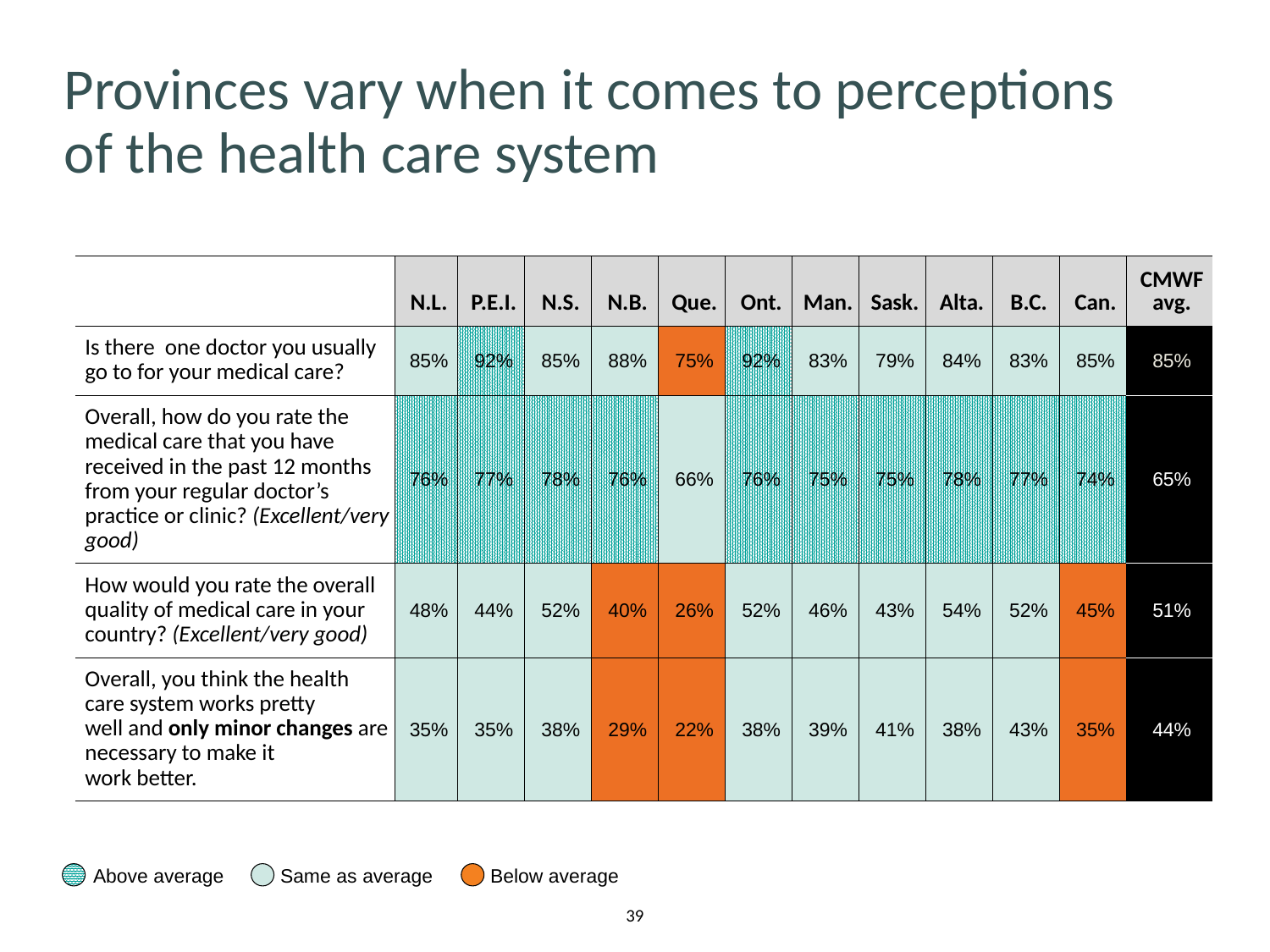

# Provinces vary when it comes to perceptions of the health care system
|  | N.L. | P.E.I. | N.S. | N.B. | Que. | Ont. | Man. | Sask. | Alta. | B.C. | Can. | CMWF avg. |
| --- | --- | --- | --- | --- | --- | --- | --- | --- | --- | --- | --- | --- |
| Is there one doctor you usually go to for your medical care? | 85% | 92% | 85% | 88% | 75% | 92% | 83% | 79% | 84% | 83% | 85% | 85% |
| Overall, how do you rate the medical care that you have received in the past 12 months from your regular doctor’s practice or clinic? (Excellent/very good) | 76% | 77% | 78% | 76% | 66% | 76% | 75% | 75% | 78% | 77% | 74% | 65% |
| How would you rate the overall quality of medical care in your country? (Excellent/very good) | 48% | 44% | 52% | 40% | 26% | 52% | 46% | 43% | 54% | 52% | 45% | 51% |
| Overall, you think the health care system works pretty well and only minor changes are necessary to make it work better. | 35% | 35% | 38% | 29% | 22% | 38% | 39% | 41% | 38% | 43% | 35% | 44% |
Below average

Above average

Same as average